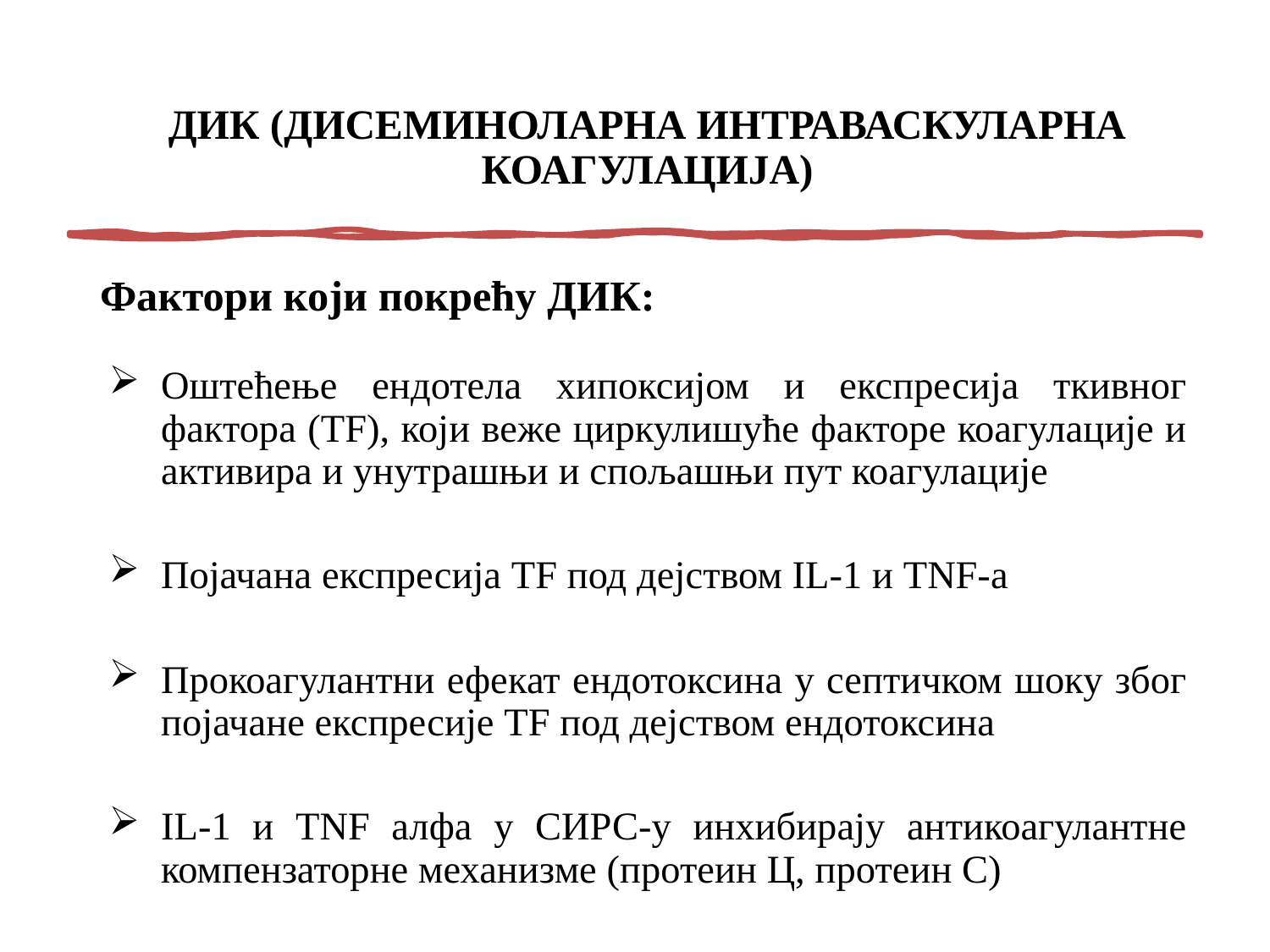

# ДИК (ДИСЕМИНОЛАРНА ИНТРАВАСКУЛАРНА КОАГУЛАЦИЈА)

Фактори који покрећу ДИК:

Оштећење ендотела хипоксијом и експресија ткивног фактора (TF), који веже циркулишуће факторе коагулације и активира и унутрашњи и спољашњи пут коагулације

Појачана експресија TF под дејством IL-1 и TNF-а

Прокоагулантни ефекат ендотоксина у септичком шоку због појачане експресије ТF под дејством ендотоксина

IL-1 и TNF алфа у СИРС-у инхибирају антикоагулантне компензаторне механизме (протеин Ц, протеин С)